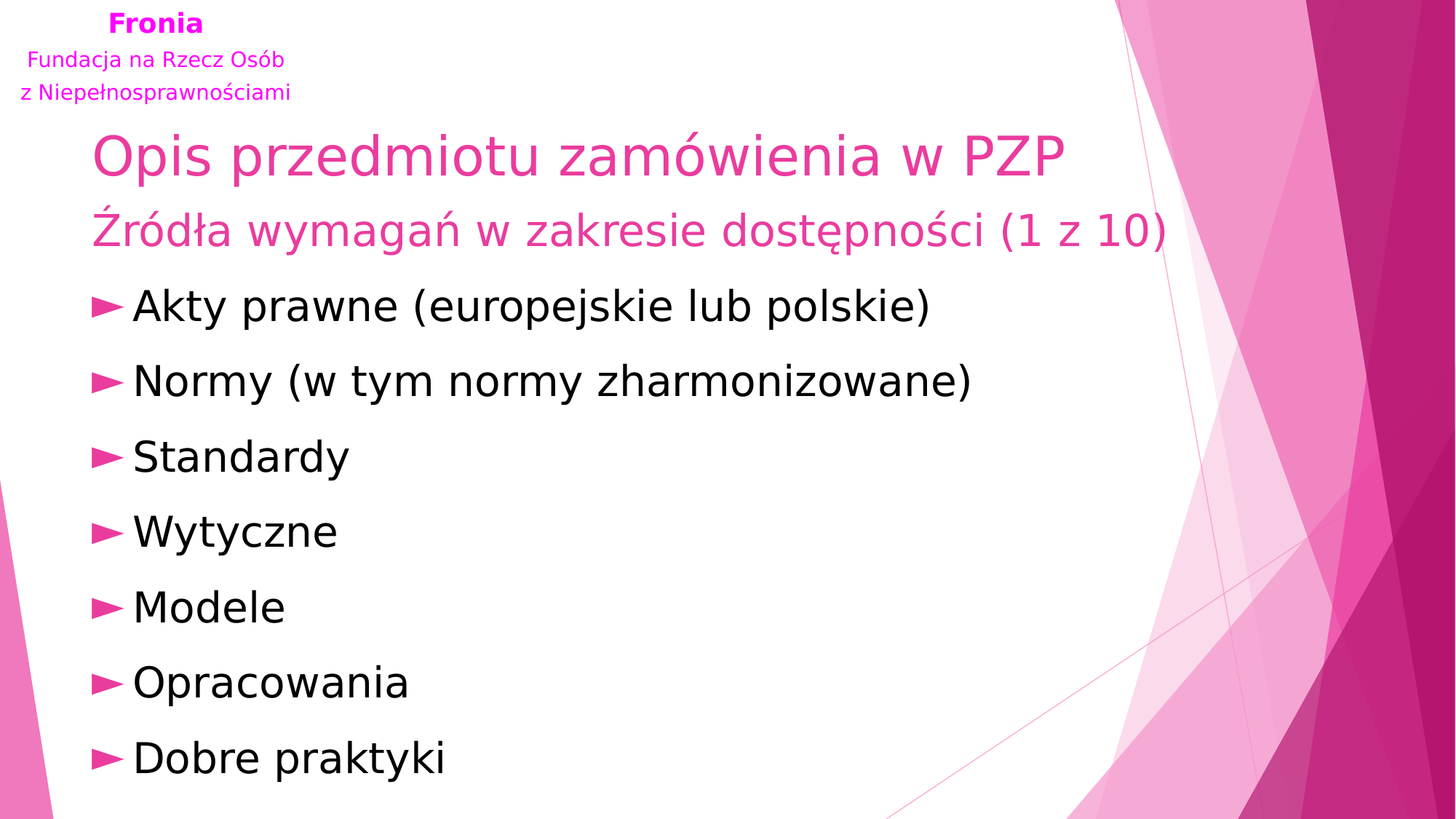

# Opis przedmiotu zamówienia w PZP Źródła wymagań w zakresie dostępności (1 z 10)
Akty prawne (europejskie lub polskie)
Normy (w tym normy zharmonizowane)
Standardy
Wytyczne
Modele
Opracowania
Dobre praktyki